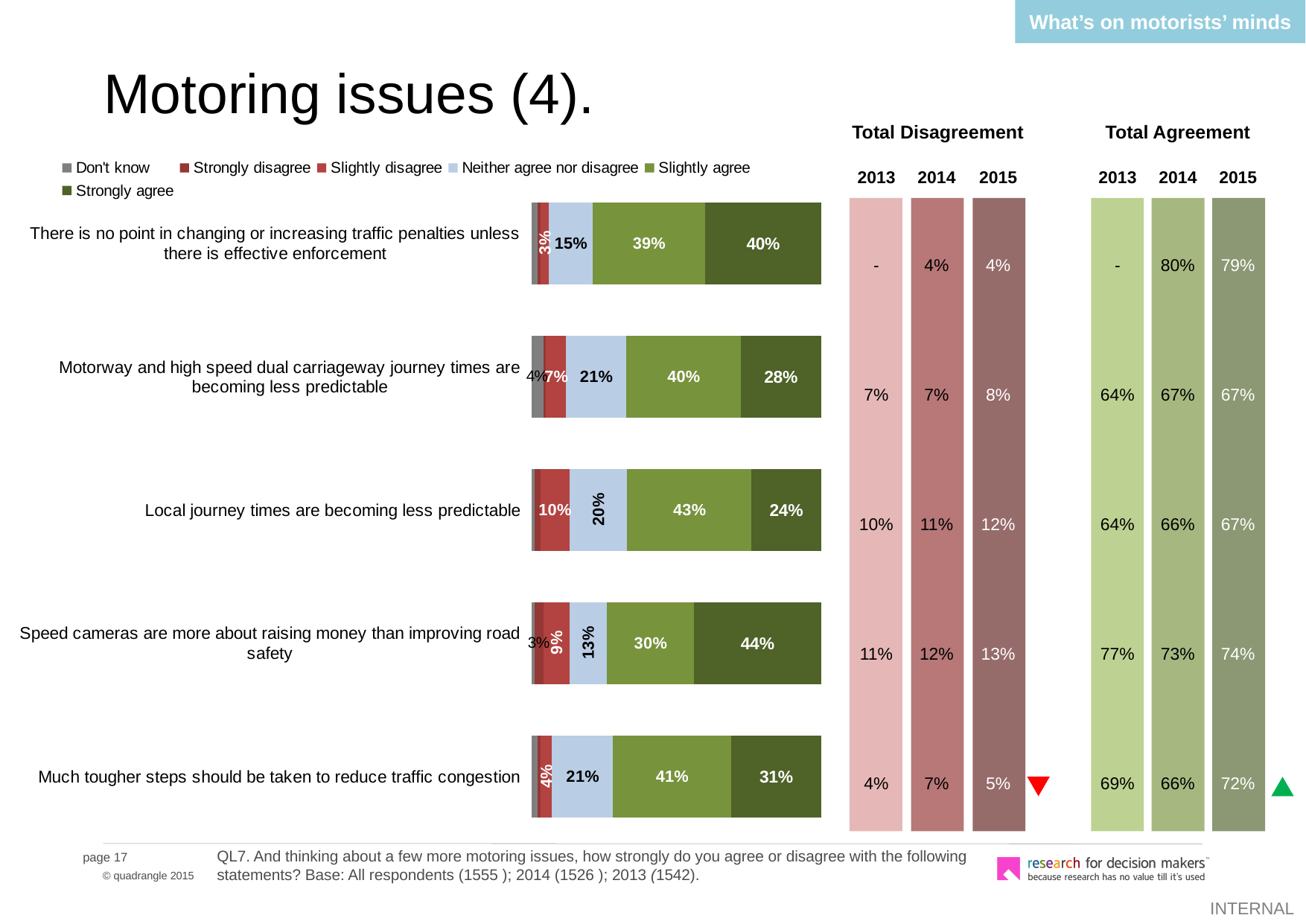

What’s on motorists’ minds
# Motoring issues (4).
| Total Disagreement |  |  |  | Total Agreement |  |  |
| --- | --- | --- | --- | --- | --- | --- |
| 2013 | 2014 | 2015 |  | 2013 | 2014 | 2015 |
| - | 4% | 4% |  | - | 80% | 79% |
| 7% | 7% | 8% |  | 64% | 67% | 67% |
| 10% | 11% | 12% |  | 64% | 66% | 67% |
| 11% | 12% | 13% |  | 77% | 73% | 74% |
| 4% | 7% | 5% |  | 69% | 66% | 72% |

### Chart

| Category | Don't know | Strongly disagree | Slightly disagree | Neither agree nor disagree | Slightly agree | Strongly agree |
|---|---|---|---|---|---|---|
| Much tougher steps should be taken to reduce traffic congestion | 0.02000000000000001 | 0.010000000000000005 | 0.04000000000000002 | 0.21000000000000016 | 0.4100000000000003 | 0.31000000000000033 |
| Speed cameras are more about raising money than improving road safety | 0.010000000000000005 | 0.030000000000000002 | 0.09000000000000002 | 0.13 | 0.3000000000000003 | 0.44 |
| Local journey times are becoming less predictable | 0.010000000000000005 | 0.02000000000000001 | 0.1 | 0.2 | 0.4300000000000003 | 0.24000000000000016 |
| Motorway and high speed dual carriageway journey times are becoming less predictable | 0.04000000000000002 | 0.010000000000000005 | 0.07000000000000002 | 0.21000000000000016 | 0.4 | 0.2800000000000001 |
| There is no point in changing or increasing traffic penalties unless there is effective enforcement | 0.02000000000000001 | 0.010000000000000005 | 0.030000000000000002 | 0.15000000000000016 | 0.3900000000000004 | 0.4 |

QL7. And thinking about a few more motoring issues, how strongly do you agree or disagree with the following statements? Base: All respondents (1555 ); 2014 (1526 ); 2013 (1542).